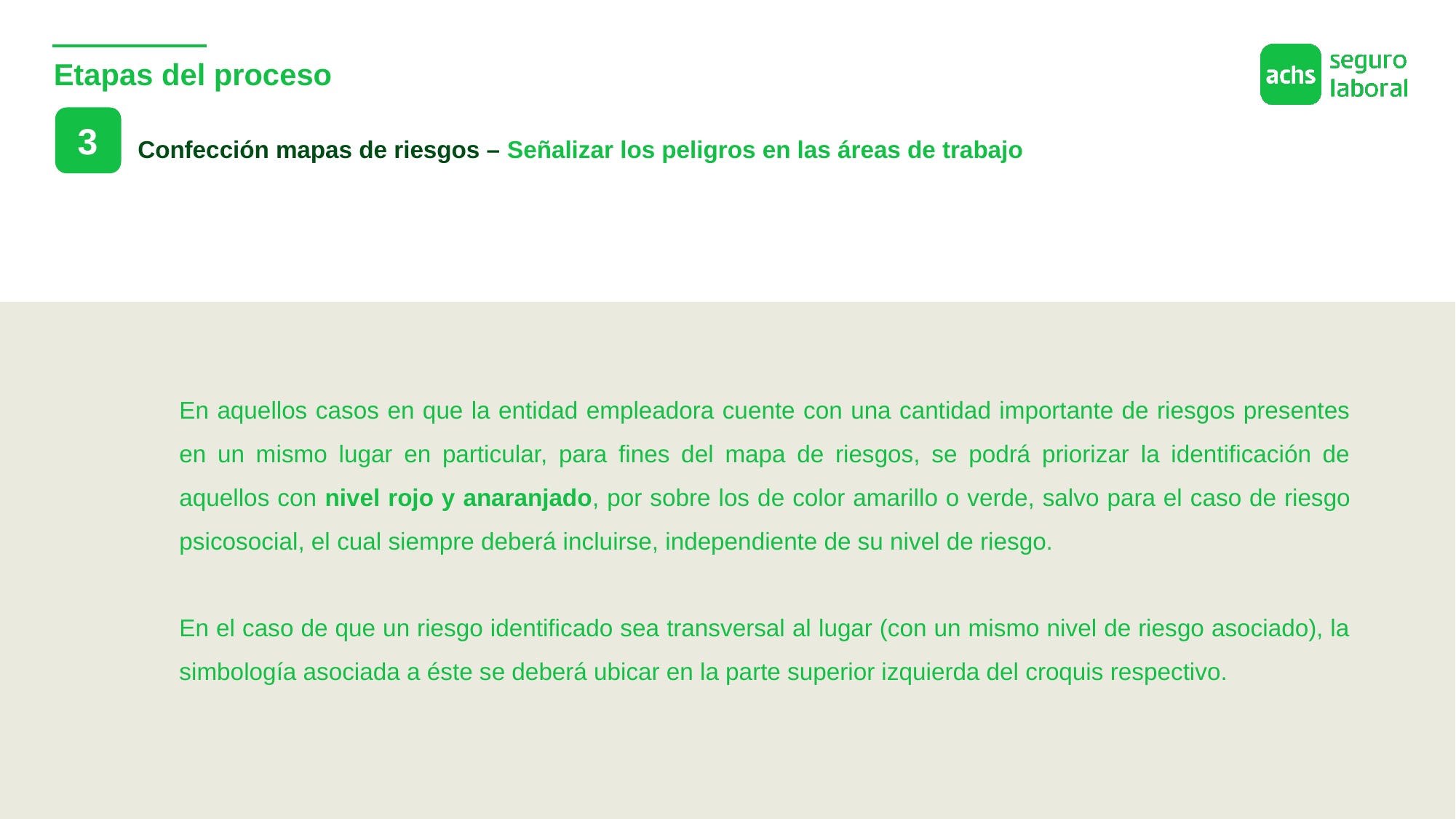

# Etapas del proceso

3
Confección mapas de riesgos – Señalizar los peligros en las áreas de trabajo

En aquellos casos en que la entidad empleadora cuente con una cantidad importante de riesgos presentes en un mismo lugar en particular, para fines del mapa de riesgos, se podrá priorizar la identificación de aquellos con nivel rojo y anaranjado, por sobre los de color amarillo o verde, salvo para el caso de riesgo psicosocial, el cual siempre deberá incluirse, independiente de su nivel de riesgo.

En el caso de que un riesgo identificado sea transversal al lugar (con un mismo nivel de riesgo asociado), la simbología asociada a éste se deberá ubicar en la parte superior izquierda del croquis respectivo.
22